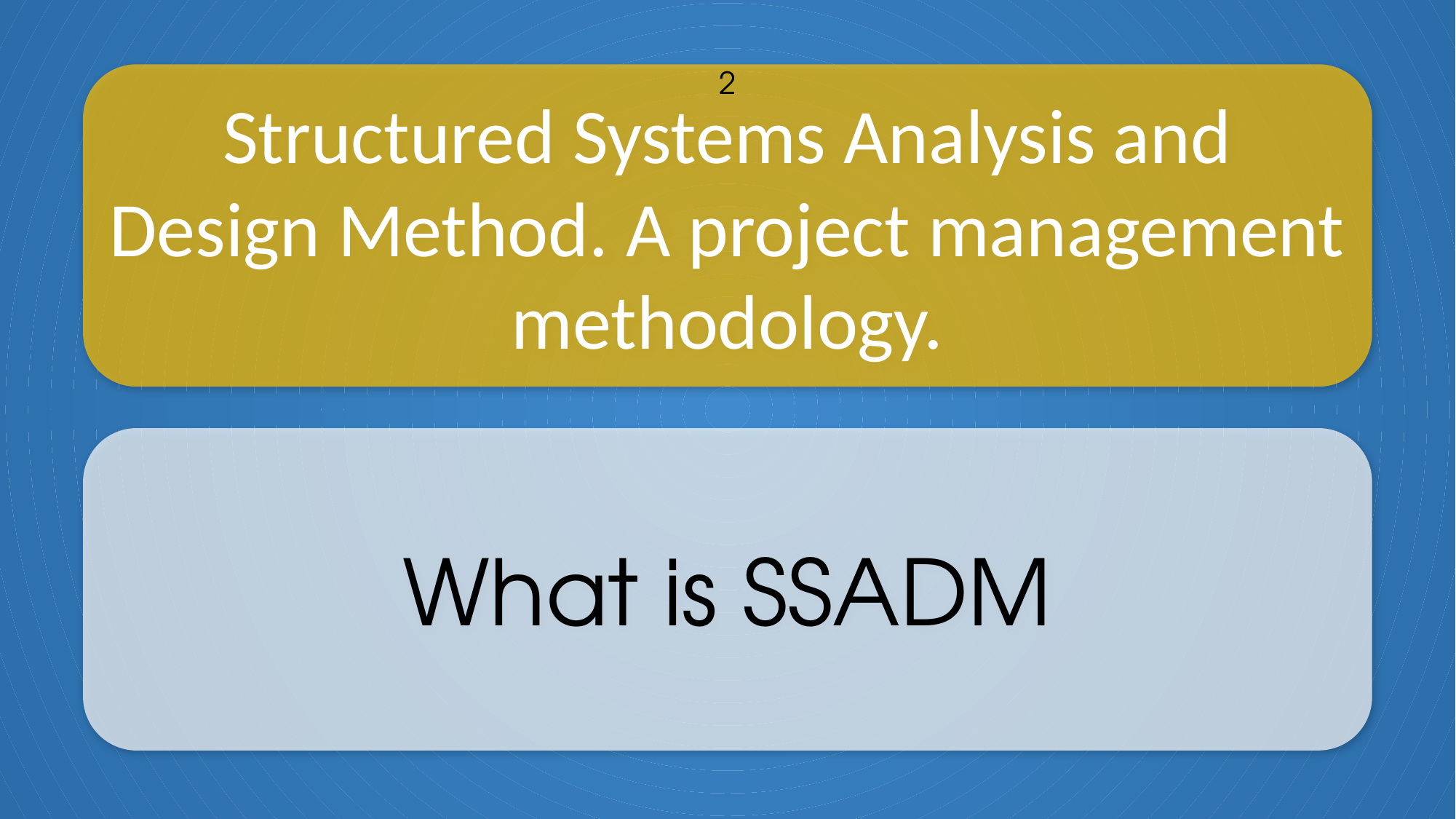

Structured Systems Analysis and Design Method. A project management methodology.
2
What is SSADM